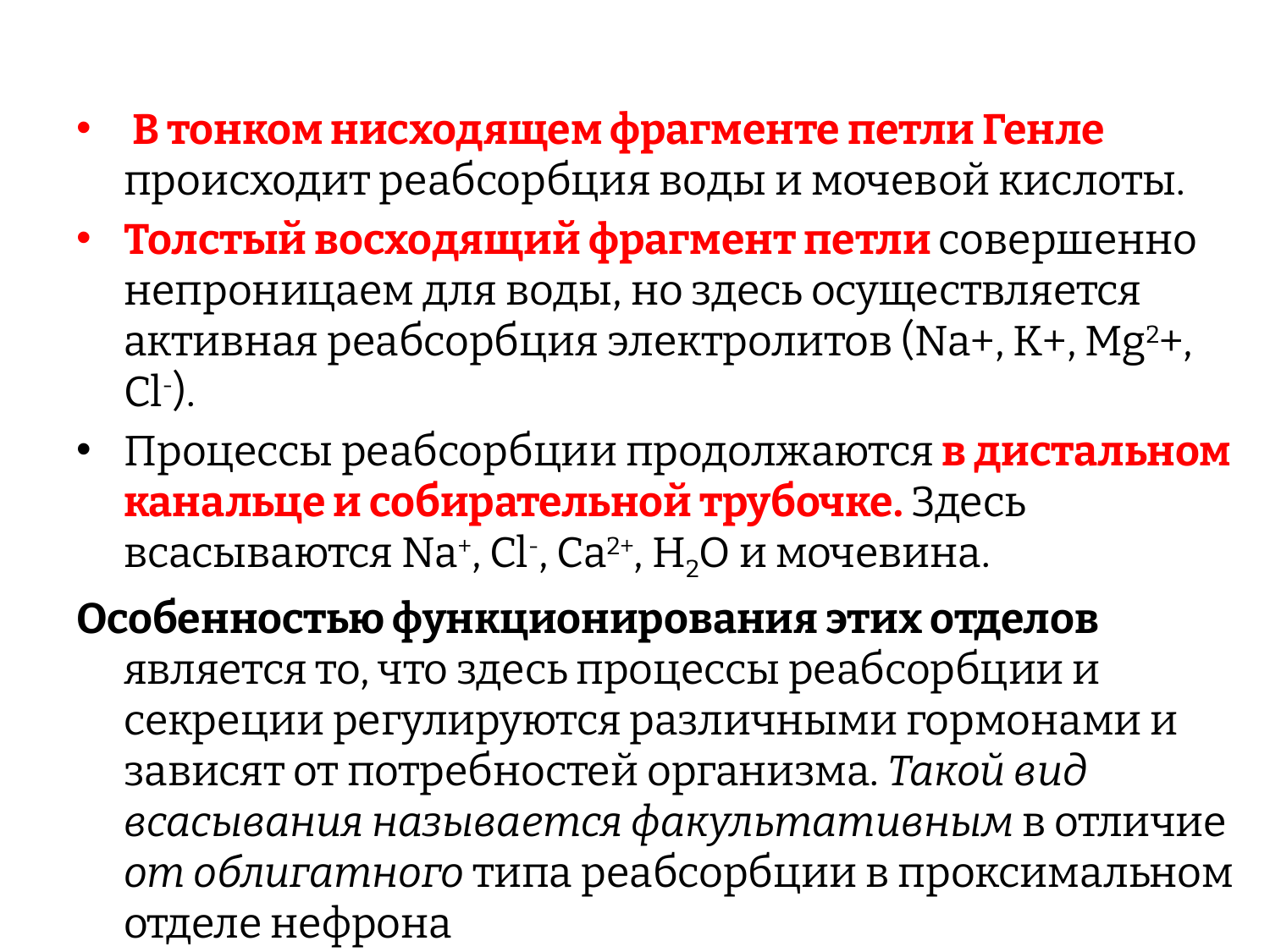

В тонком нисходящем фрагменте петли Генле происходит реабсорбция воды и мочевой кислоты.
Толстый восходящий фрагмент петли совершенно непроницаем для воды, но здесь осуществляется активная реабсорбция электролитов (Na+, К+, Mg2+, Cl-).
Процессы реабсорбции продолжаются в дистальном канальце и собирательной трубочке. Здесь всасываются Na+, Cl-, Са2+, Н2О и мочевина.
Особенностью функционирования этих отделов является то, что здесь процессы реабсорбции и секреции регулируются различными гормонами и зависят от потребностей организма. Такой вид всасывания называется факультативным в отличие от облигатного типа реабсорбции в проксимальном отделе нефрона
#